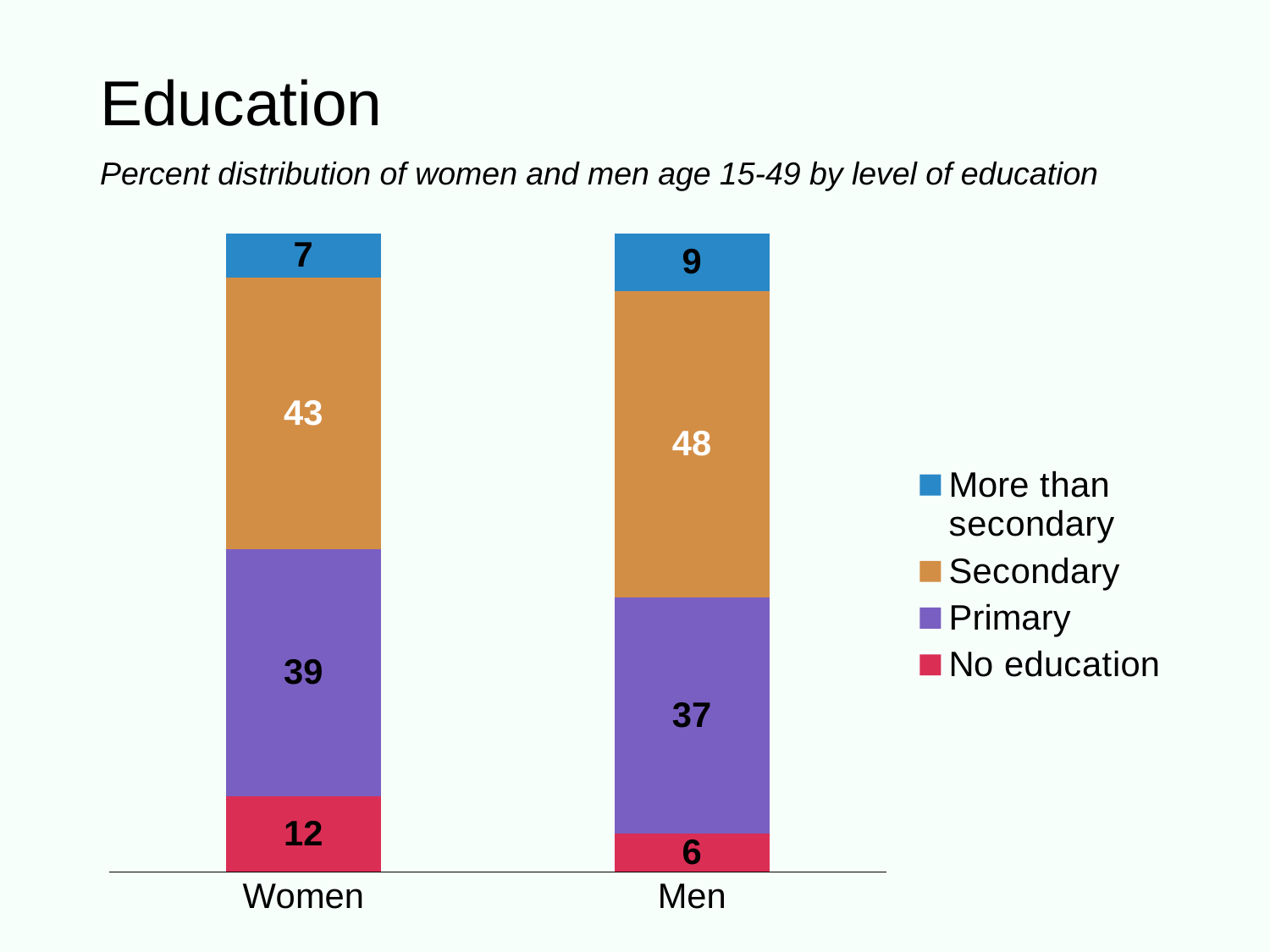

# Education
Percent distribution of women and men age 15-49 by level of education

### Chart

| Category | No education | Primary | Secondary | More than secondary |
|---|---|---|---|---|
| Women | 12.0 | 39.0 | 43.0 | 7.0 |
| Men | 6.0 | 37.0 | 48.0 | 9.0 |